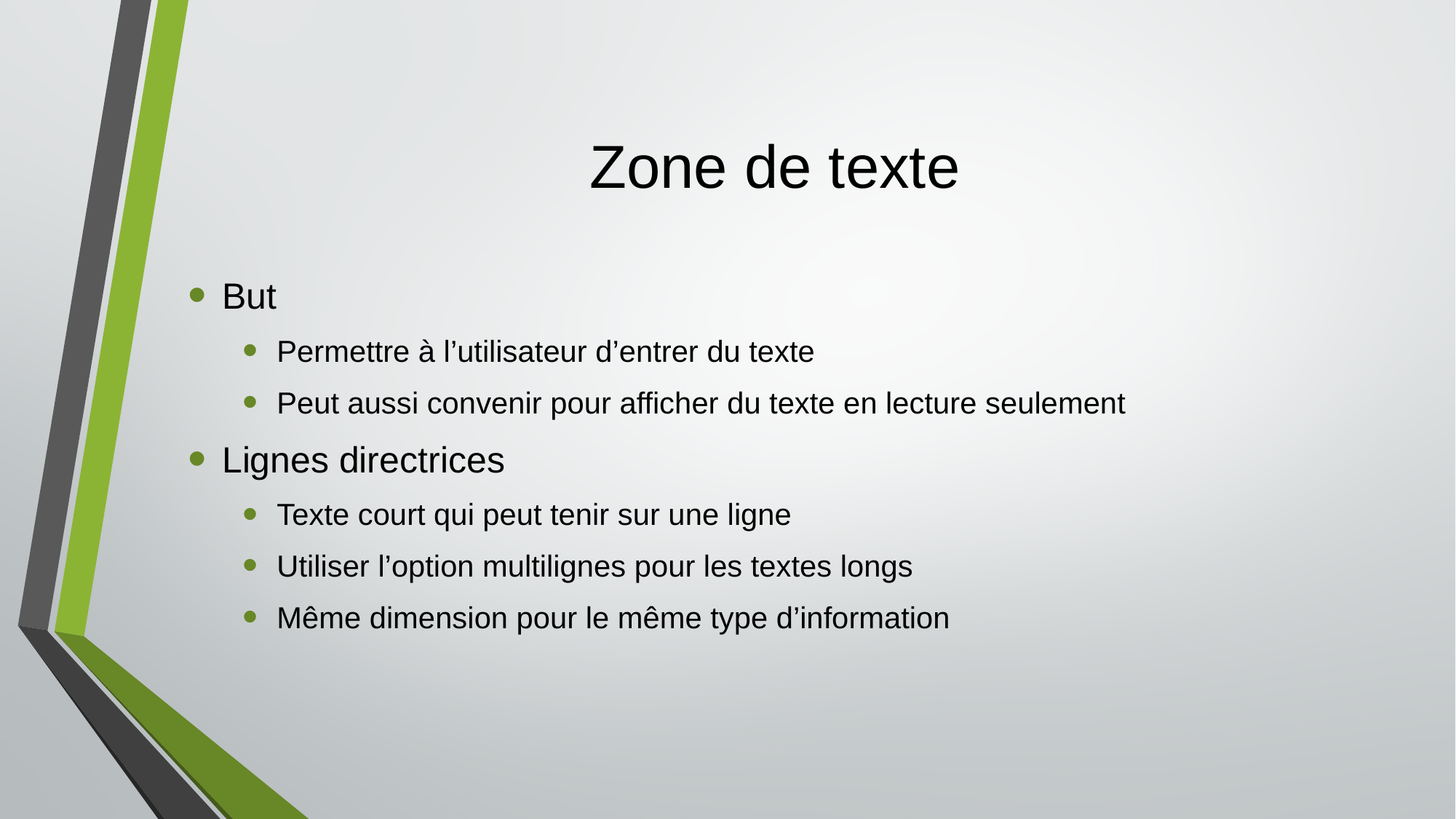

# Zone de texte
But
Permettre à l’utilisateur d’entrer du texte
Peut aussi convenir pour afficher du texte en lecture seulement
Lignes directrices
Texte court qui peut tenir sur une ligne
Utiliser l’option multilignes pour les textes longs
Même dimension pour le même type d’information